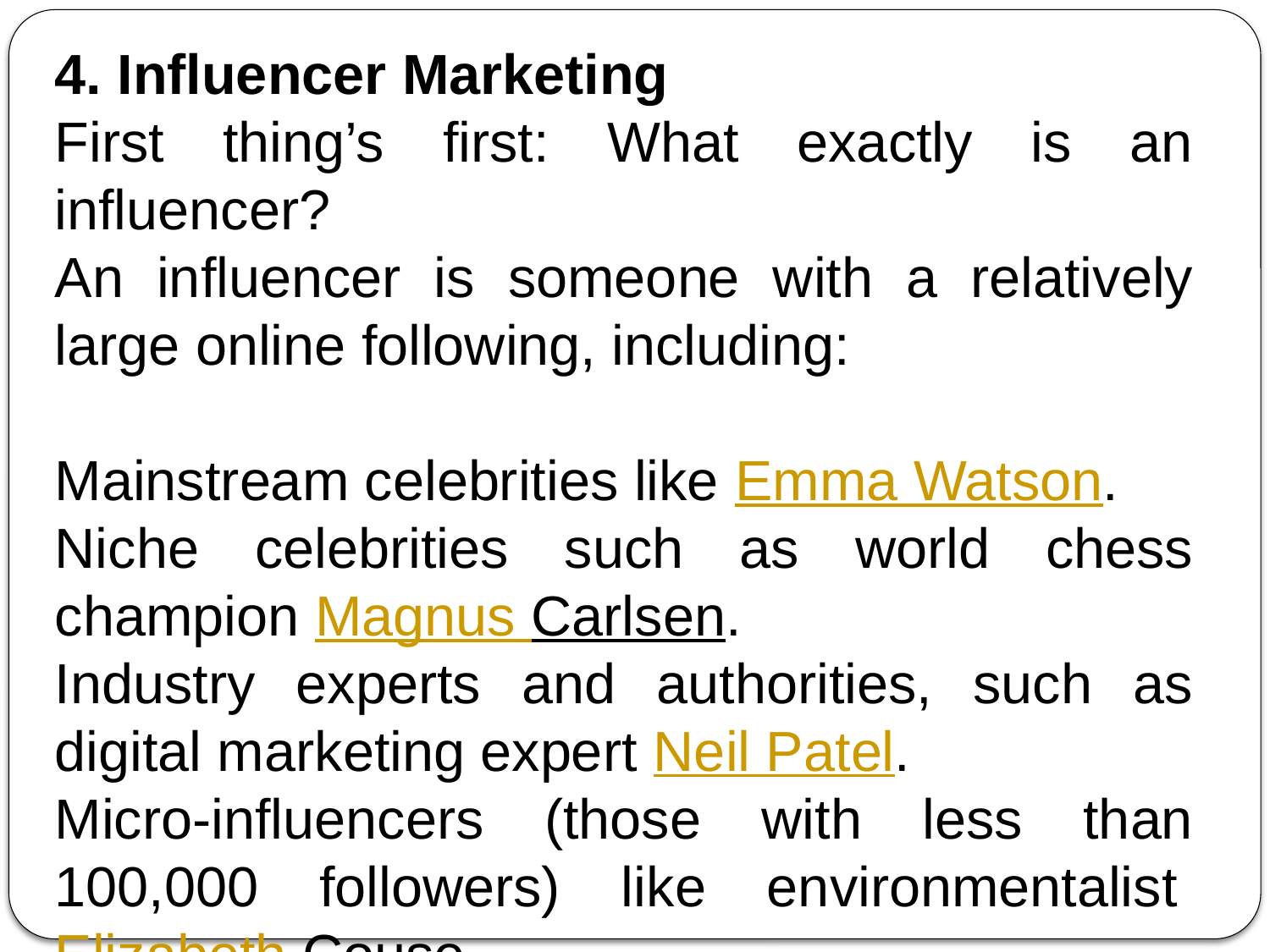

4. Influencer Marketing
First thing’s first: What exactly is an influencer?
An influencer is someone with a relatively large online following, including:

Mainstream celebrities like Emma Watson.
Niche celebrities such as world chess champion Magnus Carlsen.
Industry experts and authorities, such as digital marketing expert Neil Patel.
Micro-influencers (those with less than 100,000 followers) like environmentalist Elizabeth Couse.